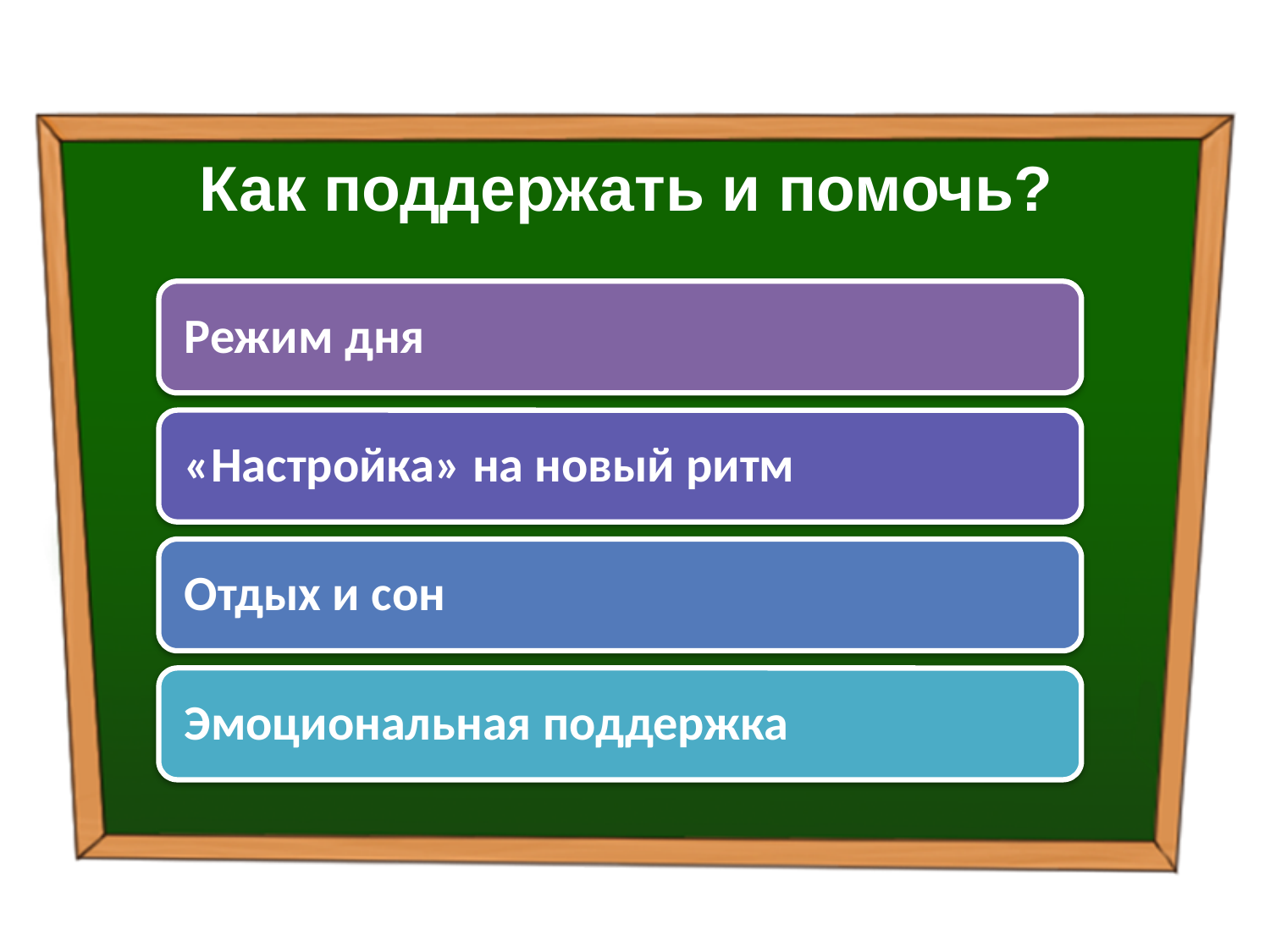

# Как поддержать и помочь?
Режим дня
«Настройка» на новый ритм
Отдых и сон
Эмоциональная поддержка